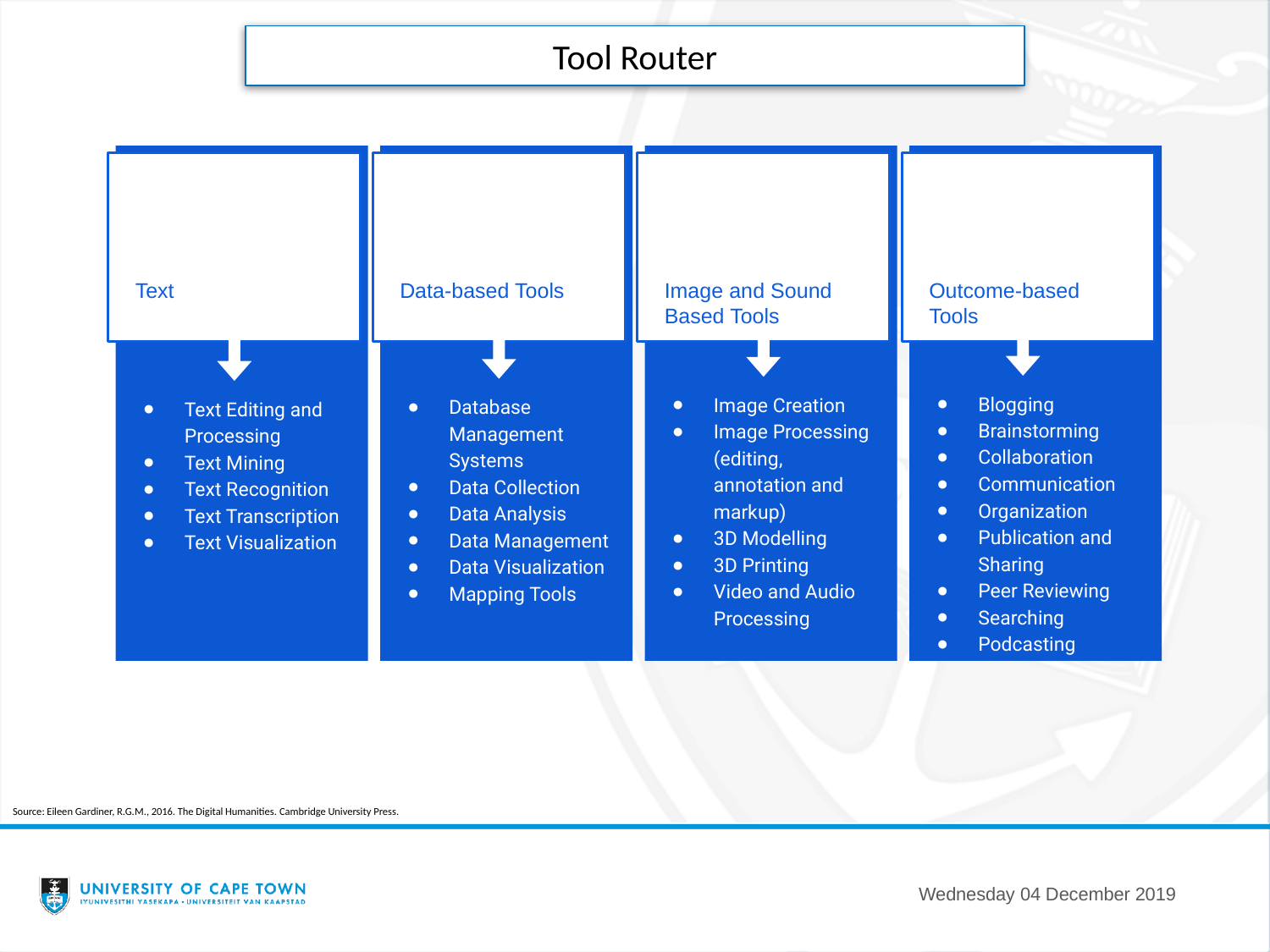

Tool Router

Text

Text Editing and Processing
Text Mining
Text Recognition
Text Transcription
Text Visualization

Data-based Tools

Database Management Systems
Data Collection
Data Analysis
Data Management
Data Visualization
Mapping Tools

Image and Sound Based Tools

Image Creation
Image Processing (editing, annotation and markup)
3D Modelling
3D Printing
Video and Audio Processing

Outcome-based Tools

Blogging
Brainstorming
Collaboration
Communication
Organization
Publication and Sharing
Peer Reviewing
Searching
Podcasting
Source: Eileen Gardiner, R.G.M., 2016. The Digital Humanities. Cambridge University Press.
Wednesday 04 December 2019